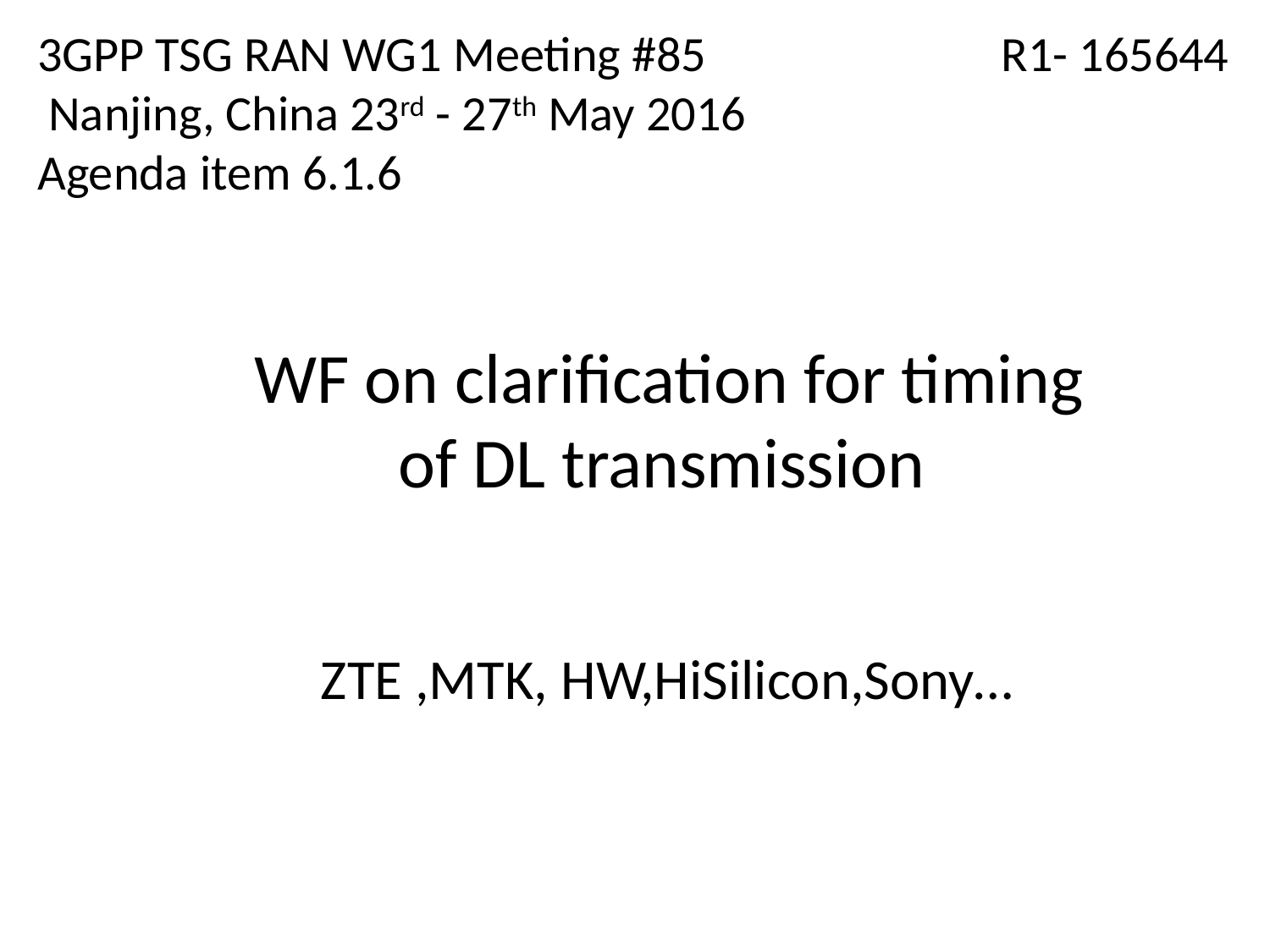

# 3GPP TSG RAN WG1 Meeting #85	                  R1- 165644 Nanjing, China 23rd - 27th May 2016 Agenda item 6.1.6
WF on clarification for timing of DL transmission
ZTE ,MTK, HW,HiSilicon,Sony…